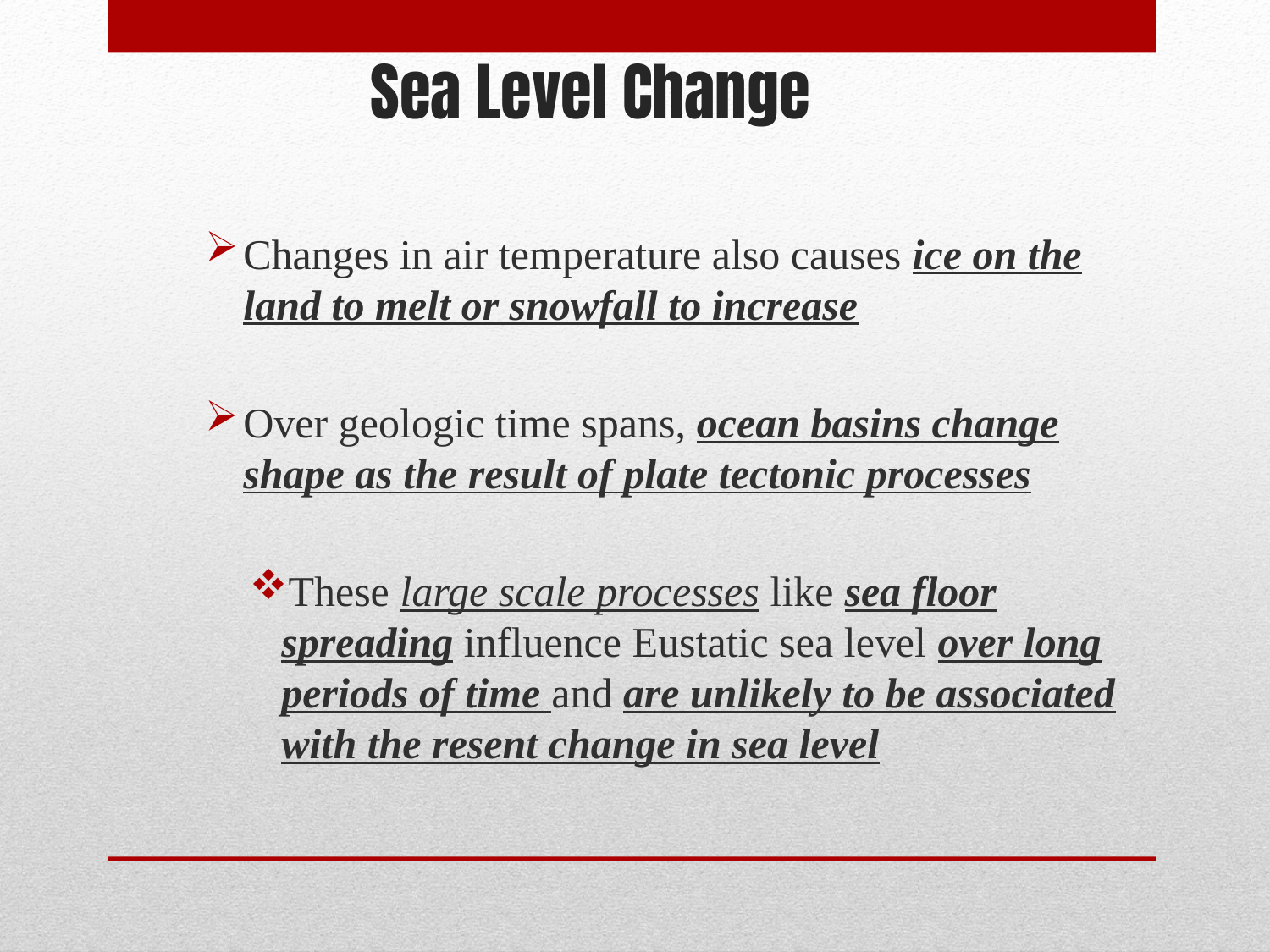

Sea Level Change
Changes in air temperature also causes ice on the land to melt or snowfall to increase

Over geologic time spans, ocean basins change shape as the result of plate tectonic processes

These large scale processes like sea floor spreading influence Eustatic sea level over long periods of time and are unlikely to be associated with the resent change in sea level